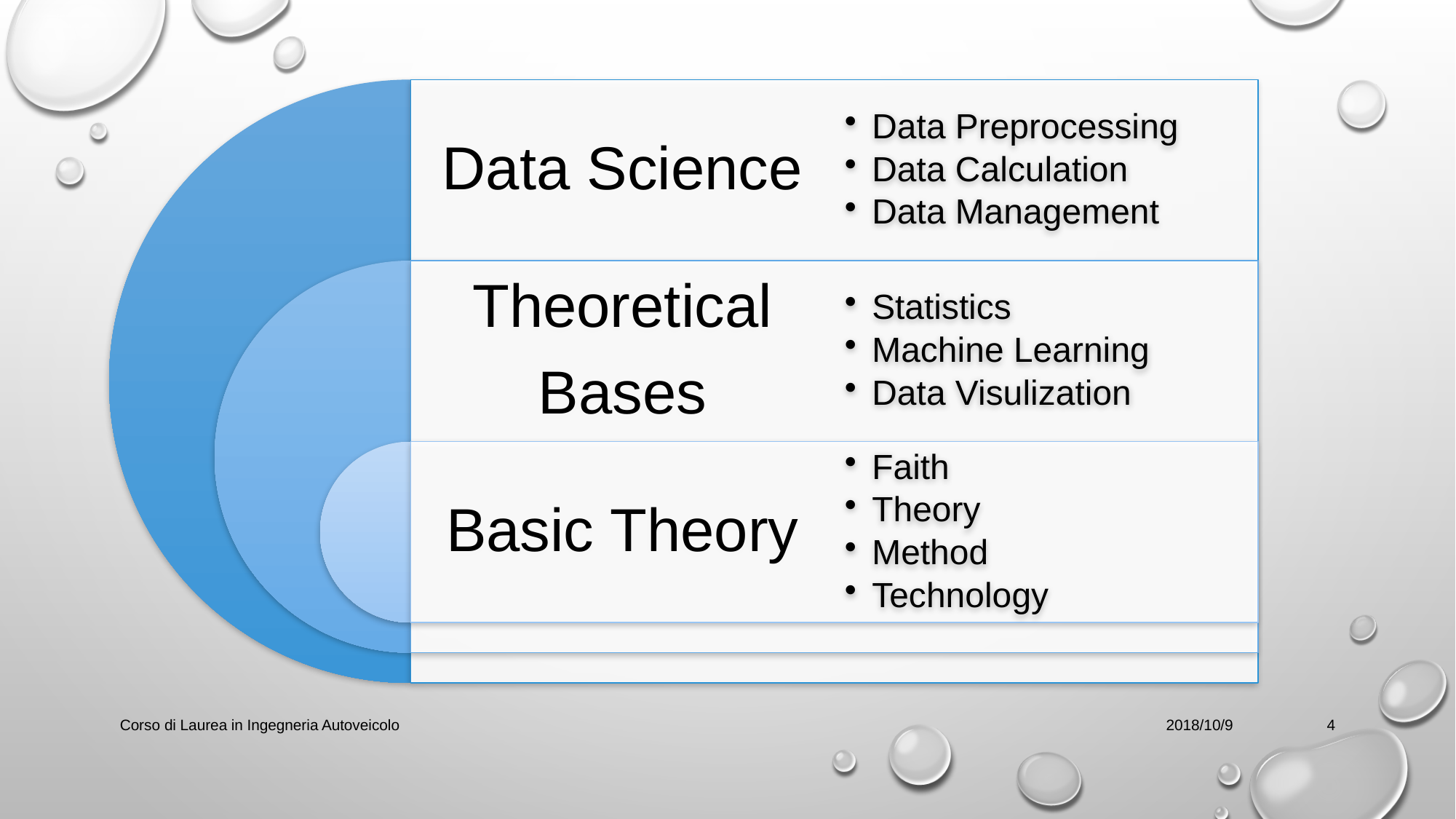

Data Science
Theoretical
Bases
Basic Theory
Data Preprocessing
Data Calculation
Data Management
Statistics
Machine Learning
Data Visulization
Faith
Theory
Method
Technology
Corso di Laurea in Ingegneria Autoveicolo
2018/10/9
4